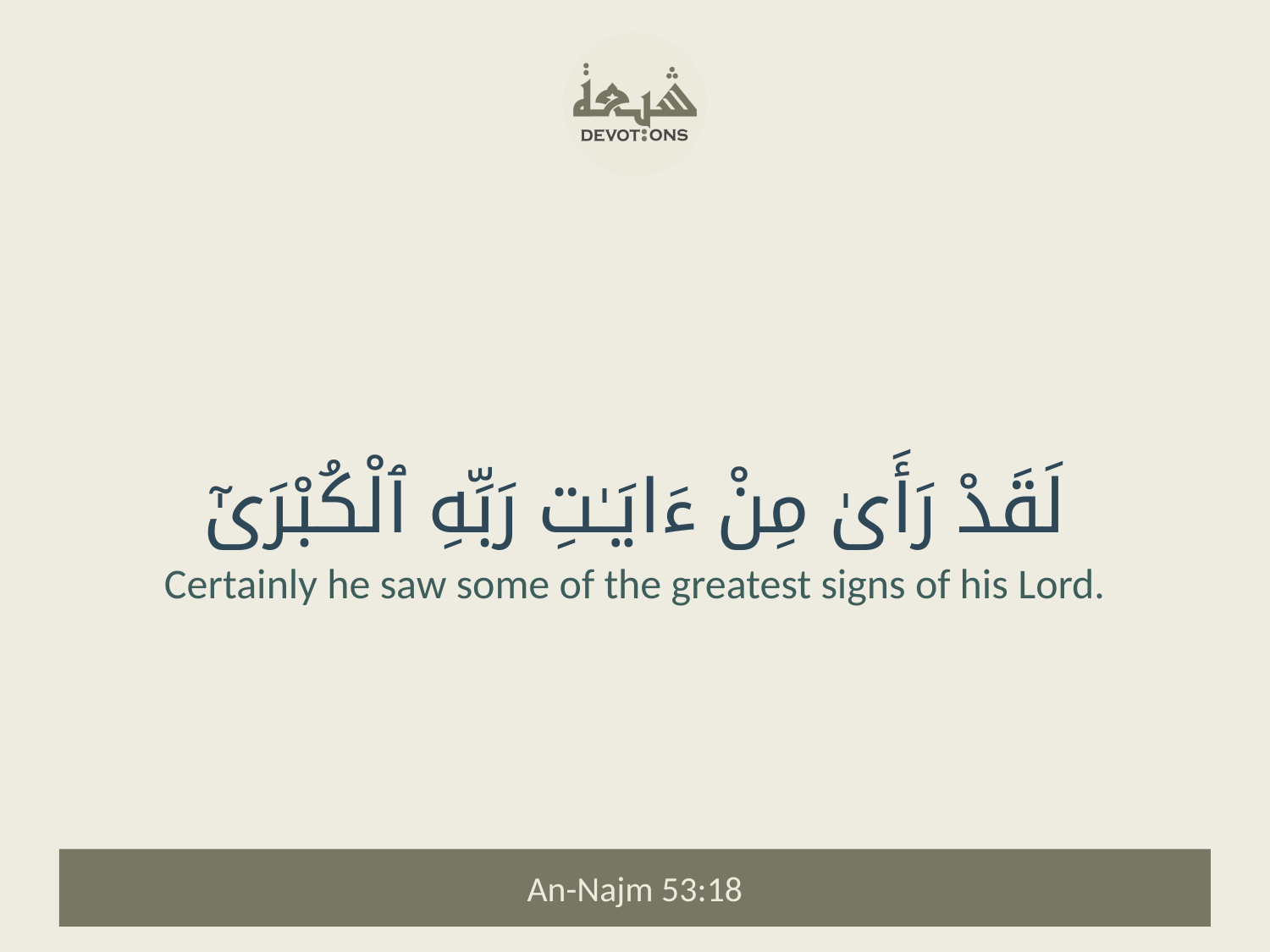

لَقَدْ رَأَىٰ مِنْ ءَايَـٰتِ رَبِّهِ ٱلْكُبْرَىٰٓ
Certainly he saw some of the greatest signs of his Lord.
An-Najm 53:18